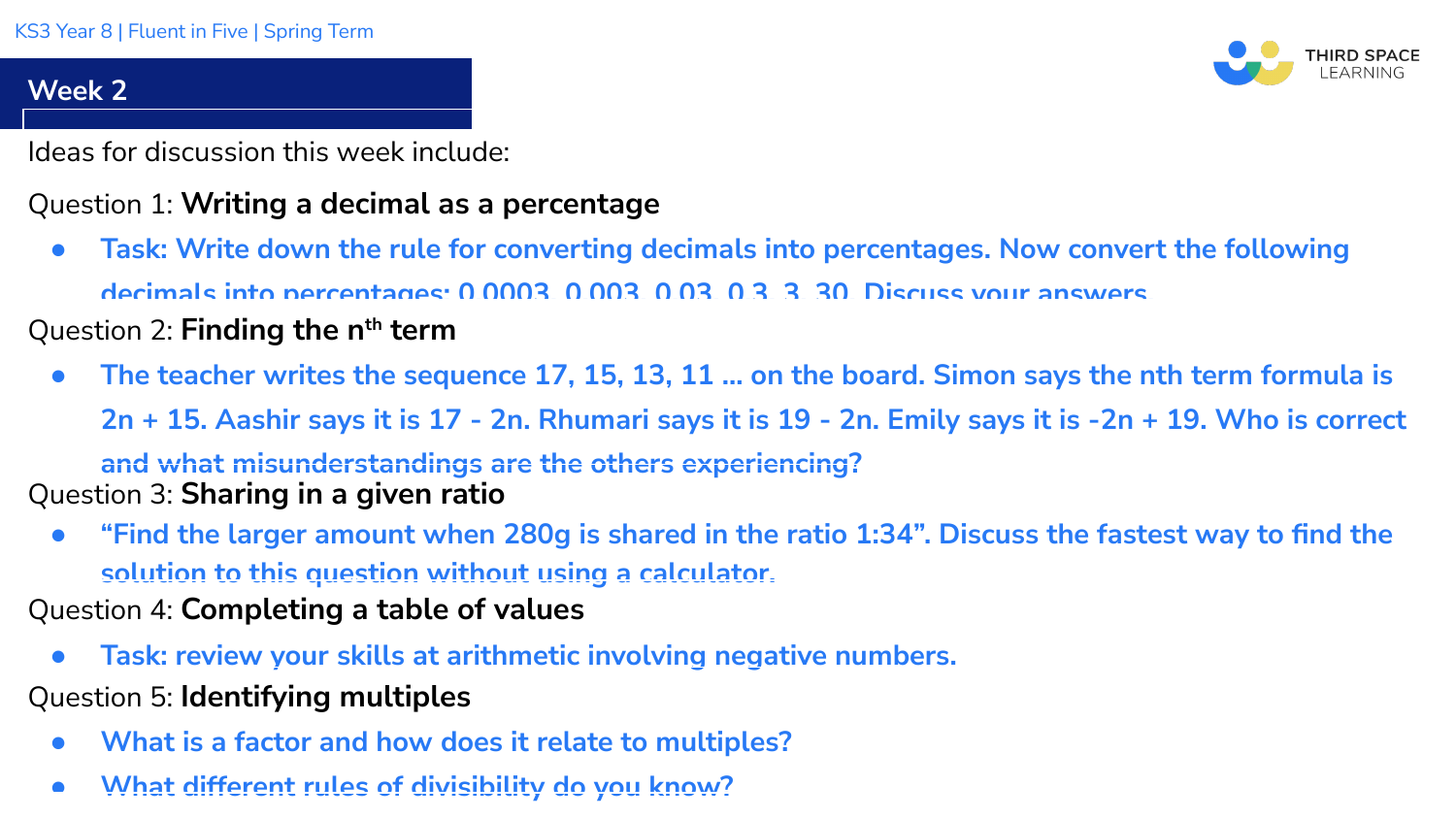

Week 2
| Ideas for discussion this week include: |
| --- |
| Question 1: Writing a decimal as a percentage Task: Write down the rule for converting decimals into percentages. Now convert the following decimals into percentages: 0.0003, 0.003, 0.03, 0.3, 3, 30. Discuss your answers. |
| Question 2: Finding the nth term The teacher writes the sequence 17, 15, 13, 11 … on the board. Simon says the nth term formula is 2n + 15. Aashir says it is 17 - 2n. Rhumari says it is 19 - 2n. Emily says it is -2n + 19. Who is correct and what misunderstandings are the others experiencing? |
| Question 3: Sharing in a given ratio “Find the larger amount when 280g is shared in the ratio 1:34”. Discuss the fastest way to find the solution to this question without using a calculator. |
| Question 4: Completing a table of values Task: review your skills at arithmetic involving negative numbers. |
| Question 5: Identifying multiples What is a factor and how does it relate to multiples? What different rules of divisibility do you know? |